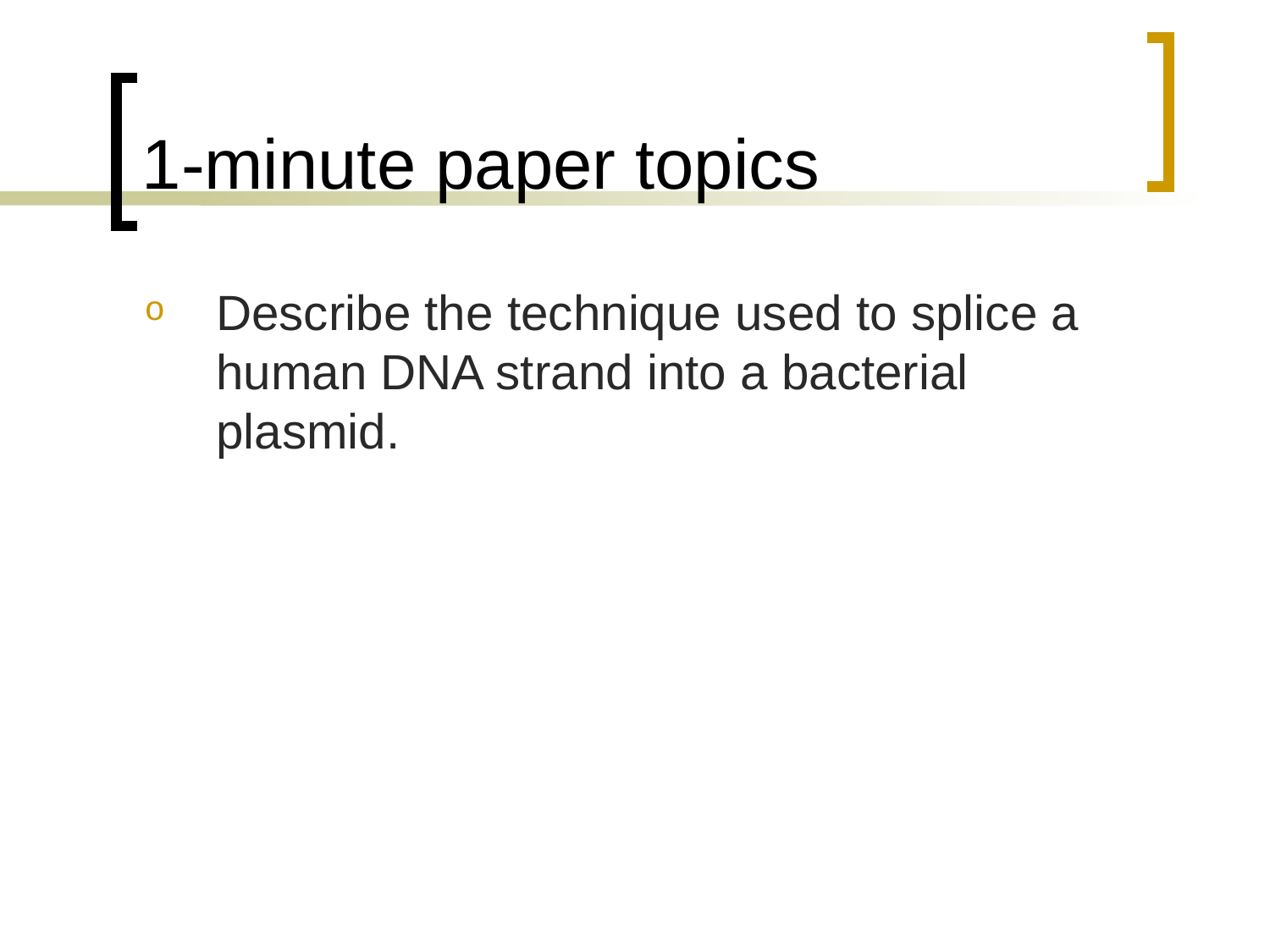

# 1-minute paper topics
Describe the technique used to splice a human DNA strand into a bacterial plasmid.